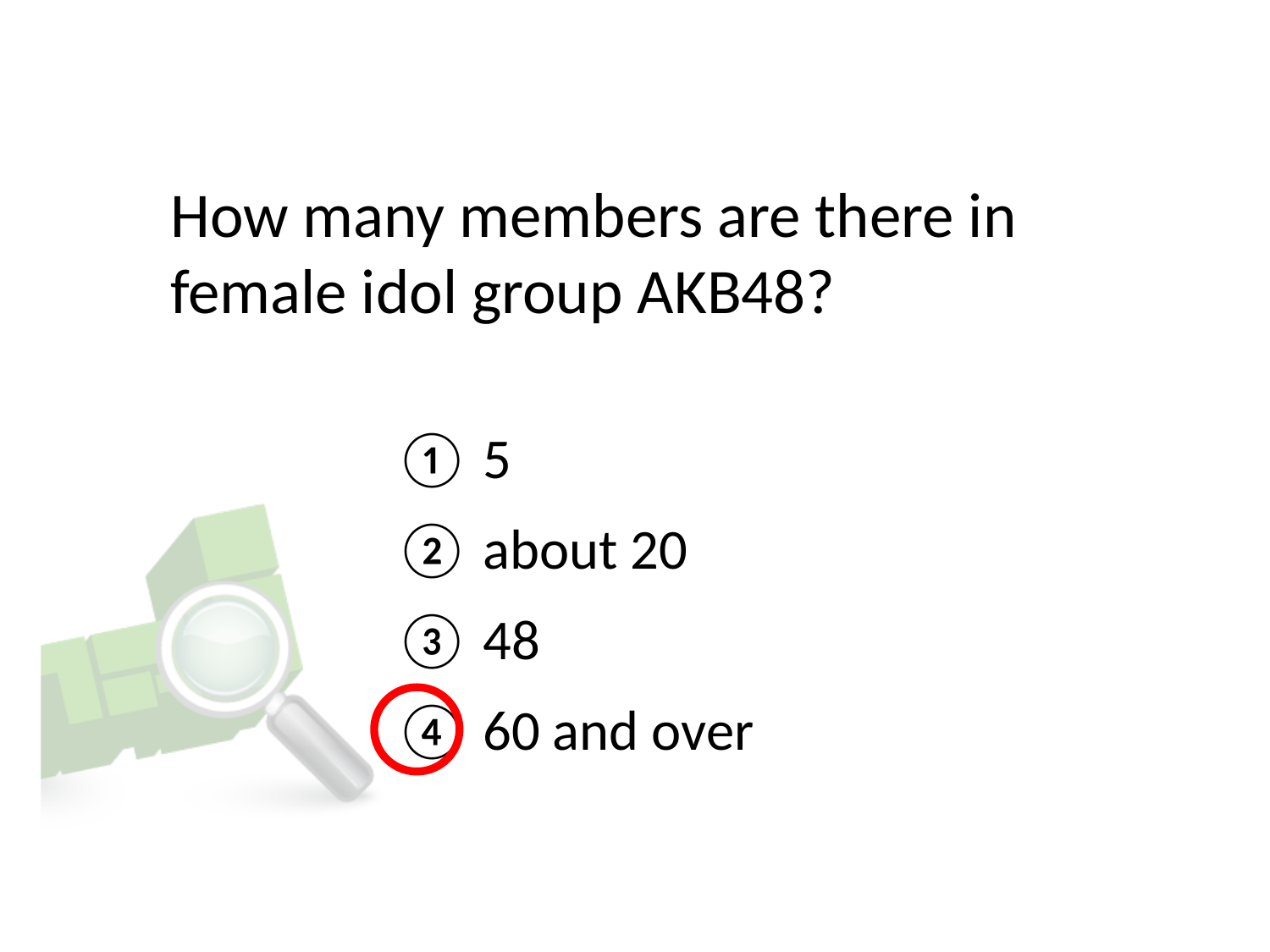

# How many members are there in female idol group AKB48?
① 5
② about 20
③ 48
④ 60 and over